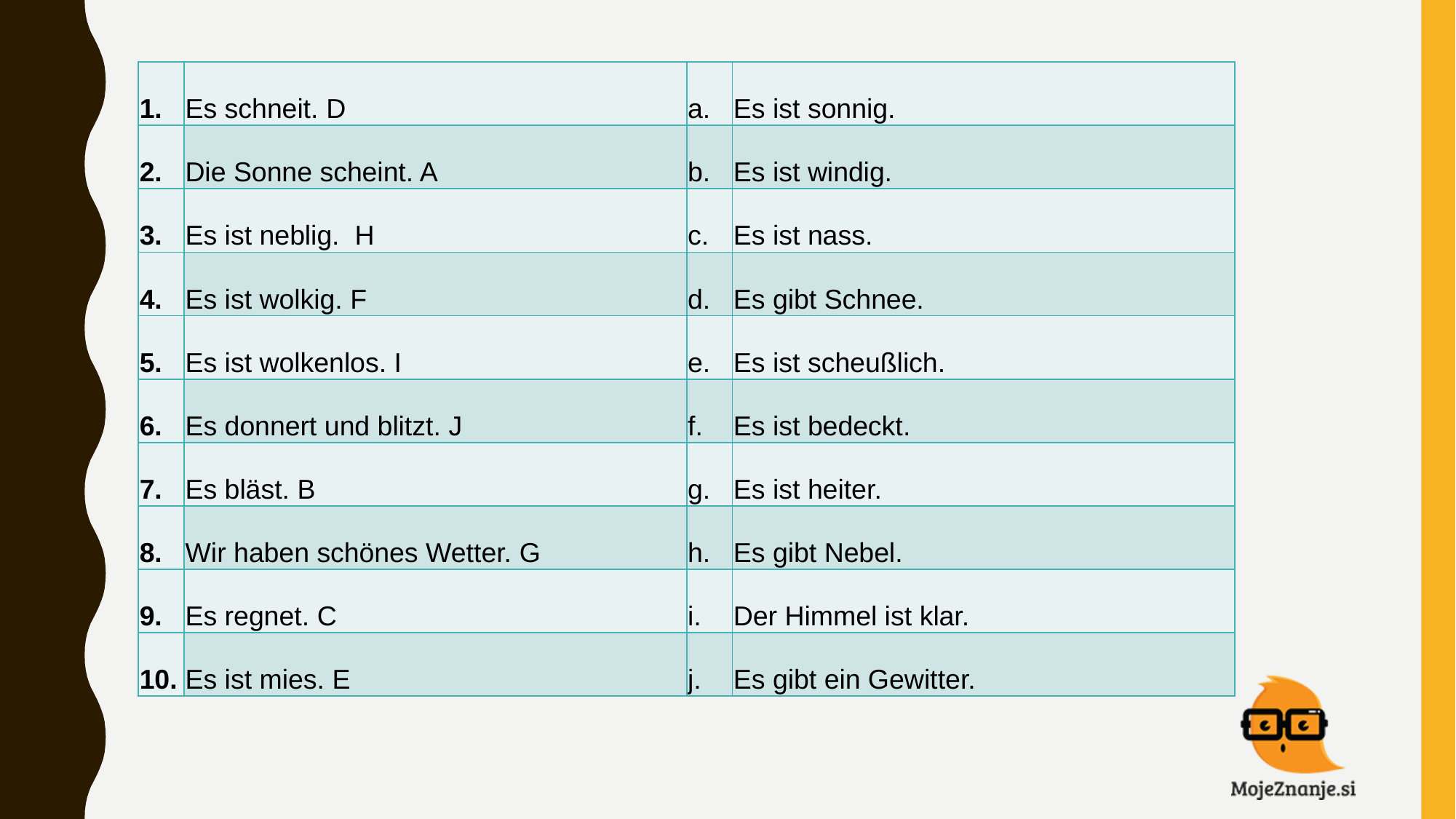

| 1. | Es schneit. D | a. | Es ist sonnig. |
| --- | --- | --- | --- |
| 2. | Die Sonne scheint. A | b. | Es ist windig. |
| 3. | Es ist neblig. H | c. | Es ist nass. |
| 4. | Es ist wolkig. F | d. | Es gibt Schnee. |
| 5. | Es ist wolkenlos. I | e. | Es ist scheußlich. |
| 6. | Es donnert und blitzt. J | f. | Es ist bedeckt. |
| 7. | Es bläst. B | g. | Es ist heiter. |
| 8. | Wir haben schönes Wetter. G | h. | Es gibt Nebel. |
| 9. | Es regnet. C | i. | Der Himmel ist klar. |
| 10. | Es ist mies. E | j. | Es gibt ein Gewitter. |